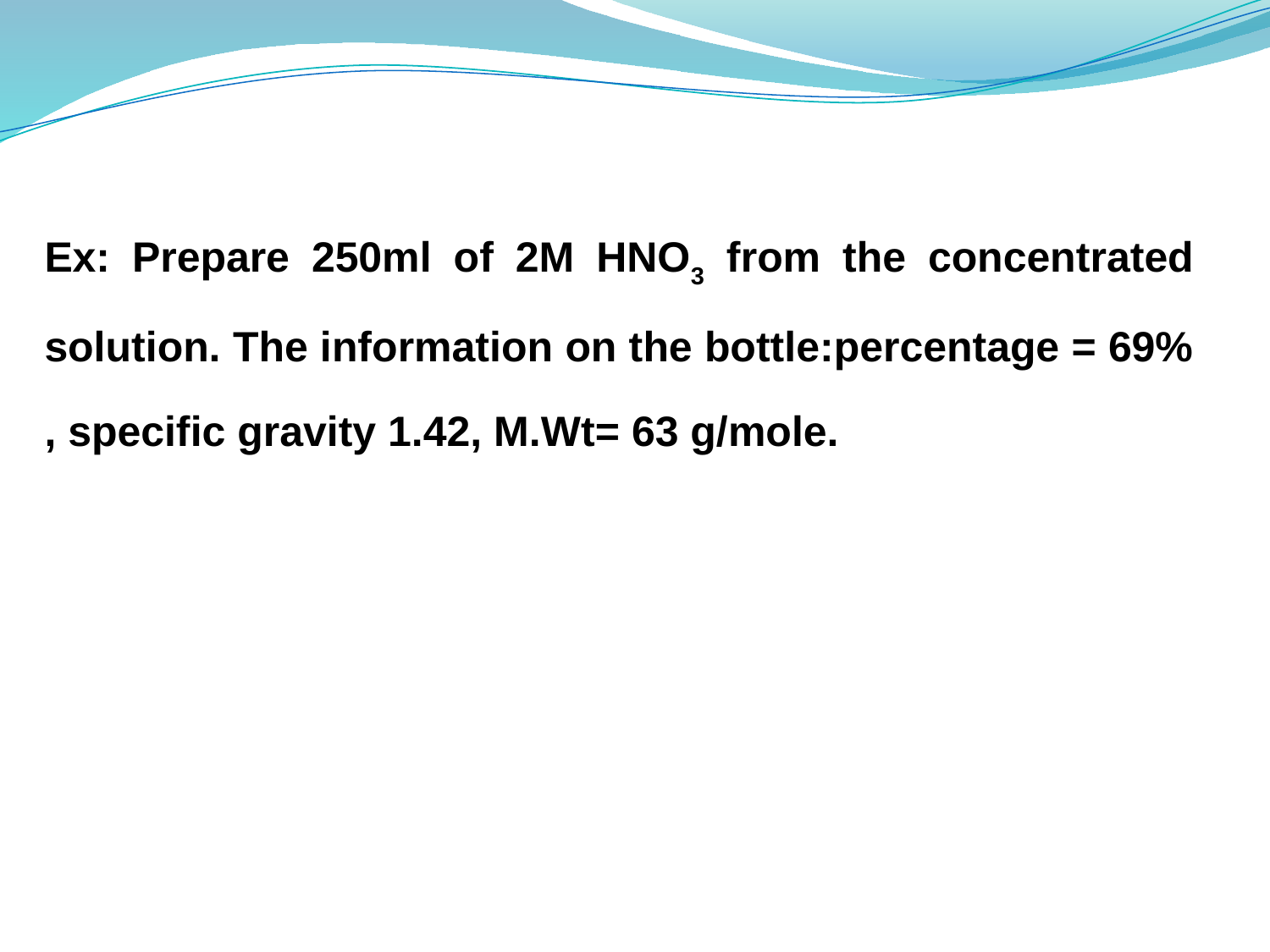

Ex: Prepare 250ml of 2M HNO3 from the concentrated solution. The information on the bottle:percentage = 69% , specific gravity 1.42, M.Wt= 63 g/mole.